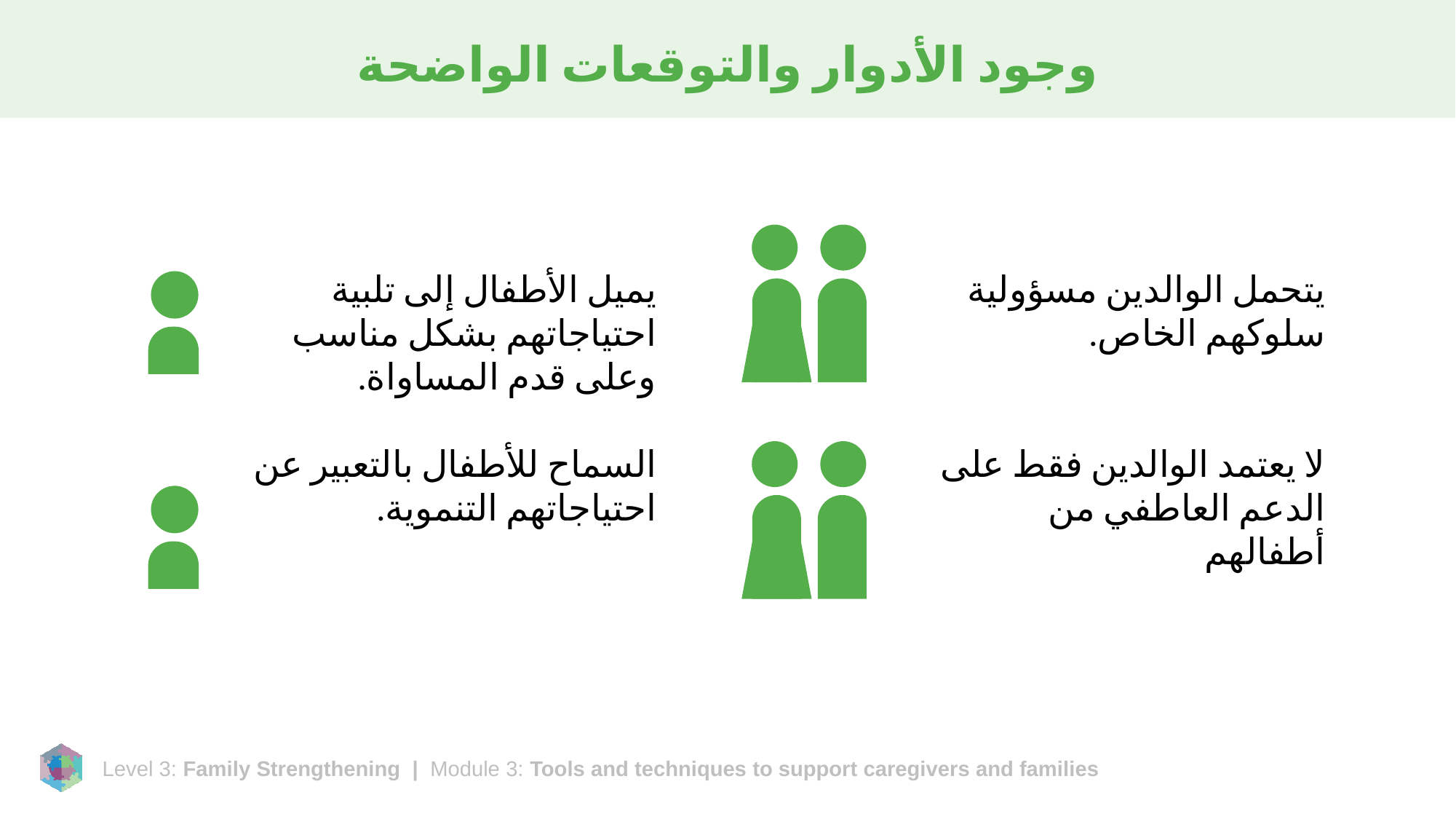

# وجود الأدوار والتوقعات الواضحة

يميل الأطفال إلى تلبية احتياجاتهم بشكل مناسب وعلى قدم المساواة.

السماح للأطفال بالتعبير عن احتياجاتهم التنموية.
يتحمل الوالدين مسؤولية سلوكهم الخاص.

لا يعتمد الوالدين فقط على الدعم العاطفي من أطفالهم